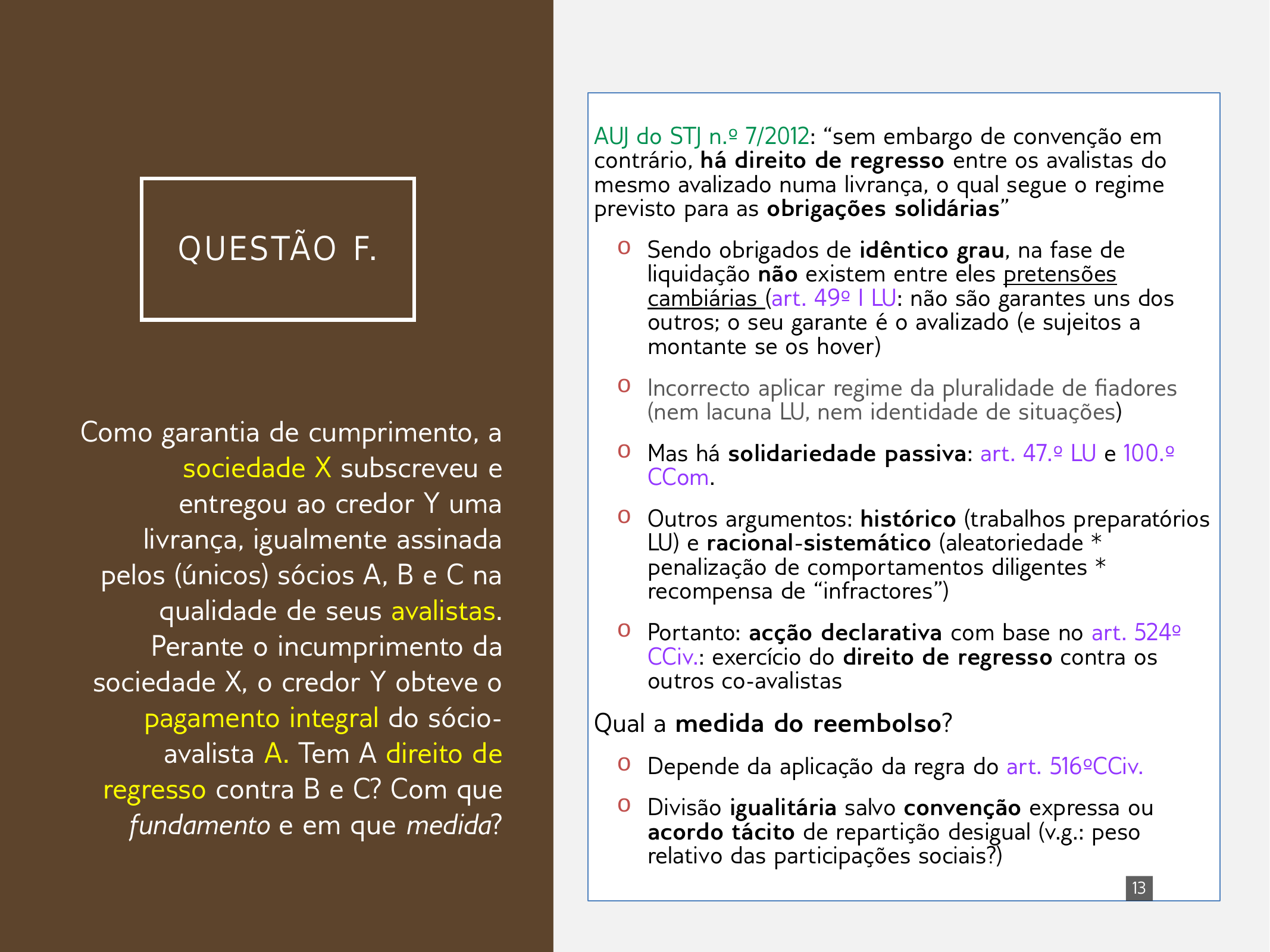

AUJ do STJ n.º 7/2012: “sem embargo de convenção em contrário, há direito de regresso entre os avalistas do mesmo avalizado numa livrança, o qual segue o regime previsto para as obrigações solidárias”
Sendo obrigados de idêntico grau, na fase de liquidação não existem entre eles pretensões cambiárias (art. 49º I LU: não são garantes uns dos outros; o seu garante é o avalizado (e sujeitos a montante se os hover)
Incorrecto aplicar regime da pluralidade de fiadores (nem lacuna LU, nem identidade de situações)
Mas há solidariedade passiva: art. 47.º LU e 100.º CCom.
Outros argumentos: histórico (trabalhos preparatórios LU) e racional-sistemático (aleatoriedade * penalização de comportamentos diligentes * recompensa de “infractores”)
Portanto: acção declarativa com base no art. 524º CCiv.: exercício do direito de regresso contra os outros co-avalistas
Qual a medida do reembolso?
Depende da aplicação da regra do art. 516ºCCiv.
Divisão igualitária salvo convenção expressa ou acordo tácito de repartição desigual (v.g.: peso relativo das participações sociais?)
# Questão F.
Como garantia de cumprimento, a sociedade X subscreveu e entregou ao credor Y uma livrança, igualmente assinada pelos (únicos) sócios A, B e C na qualidade de seus avalistas. Perante o incumprimento da sociedade X, o credor Y obteve o pagamento integral do sócio-avalista A. Tem A direito de regresso contra B e C? Com que fundamento e em que medida?
13